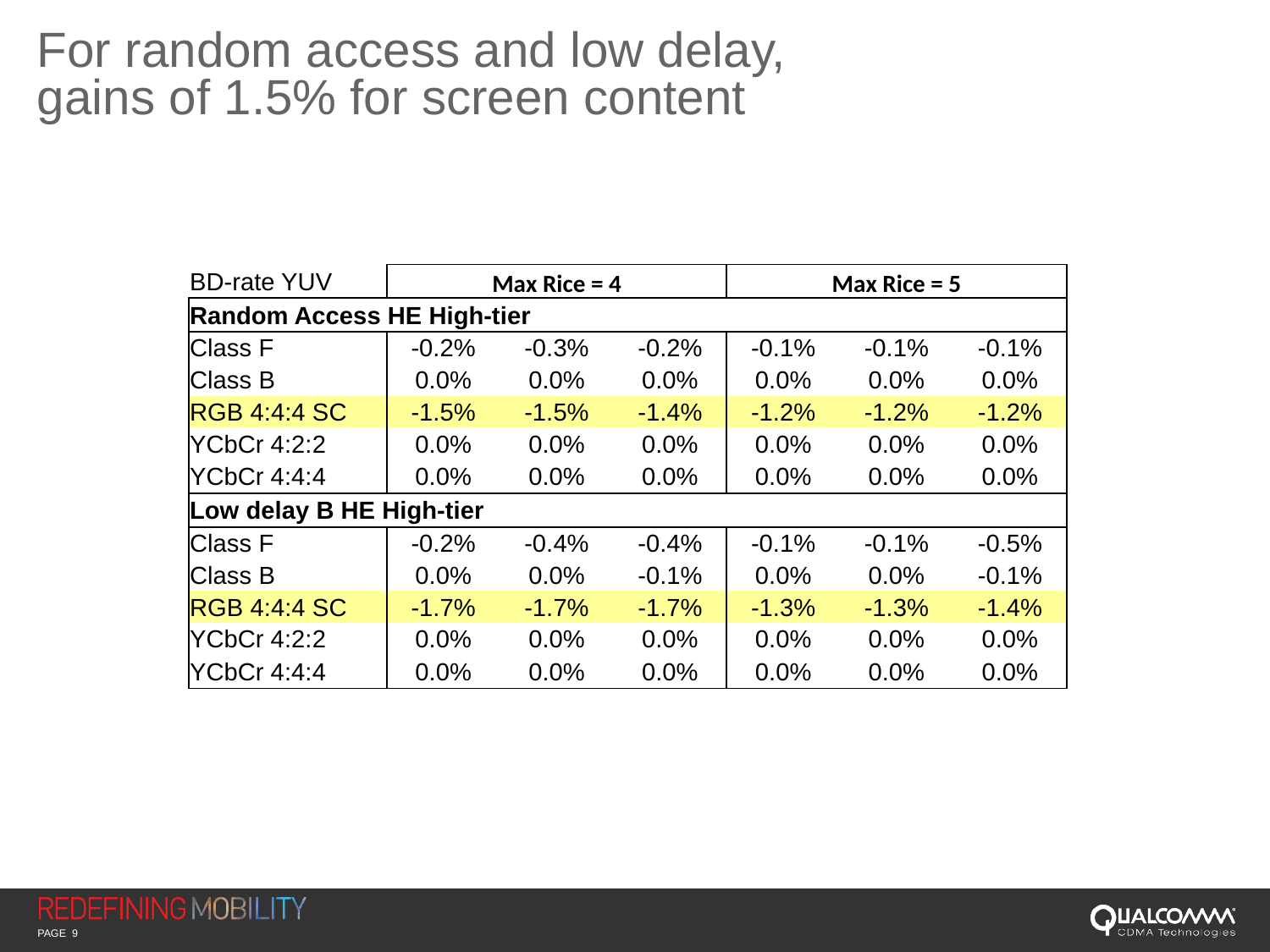

# For random access and low delay, gains of 1.5% for screen content

| BD-rate YUV | Max Rice = 4 |  |  | Max Rice = 5 |  |  |
| --- | --- | --- | --- | --- | --- | --- |
| Random Access HE High-tier |  |  |  |  |  |  |
| Class F | -0.2% | -0.3% | -0.2% | -0.1% | -0.1% | -0.1% |
| Class B | 0.0% | 0.0% | 0.0% | 0.0% | 0.0% | 0.0% |
| RGB 4:4:4 SC | -1.5% | -1.5% | -1.4% | -1.2% | -1.2% | -1.2% |
| YCbCr 4:2:2 | 0.0% | 0.0% | 0.0% | 0.0% | 0.0% | 0.0% |
| YCbCr 4:4:4 | 0.0% | 0.0% | 0.0% | 0.0% | 0.0% | 0.0% |
| Low delay B HE High-tier |  |  |  |  |  |  |
| Class F | -0.2% | -0.4% | -0.4% | -0.1% | -0.1% | -0.5% |
| Class B | 0.0% | 0.0% | -0.1% | 0.0% | 0.0% | -0.1% |
| RGB 4:4:4 SC | -1.7% | -1.7% | -1.7% | -1.3% | -1.3% | -1.4% |
| YCbCr 4:2:2 | 0.0% | 0.0% | 0.0% | 0.0% | 0.0% | 0.0% |
| YCbCr 4:4:4 | 0.0% | 0.0% | 0.0% | 0.0% | 0.0% | 0.0% |